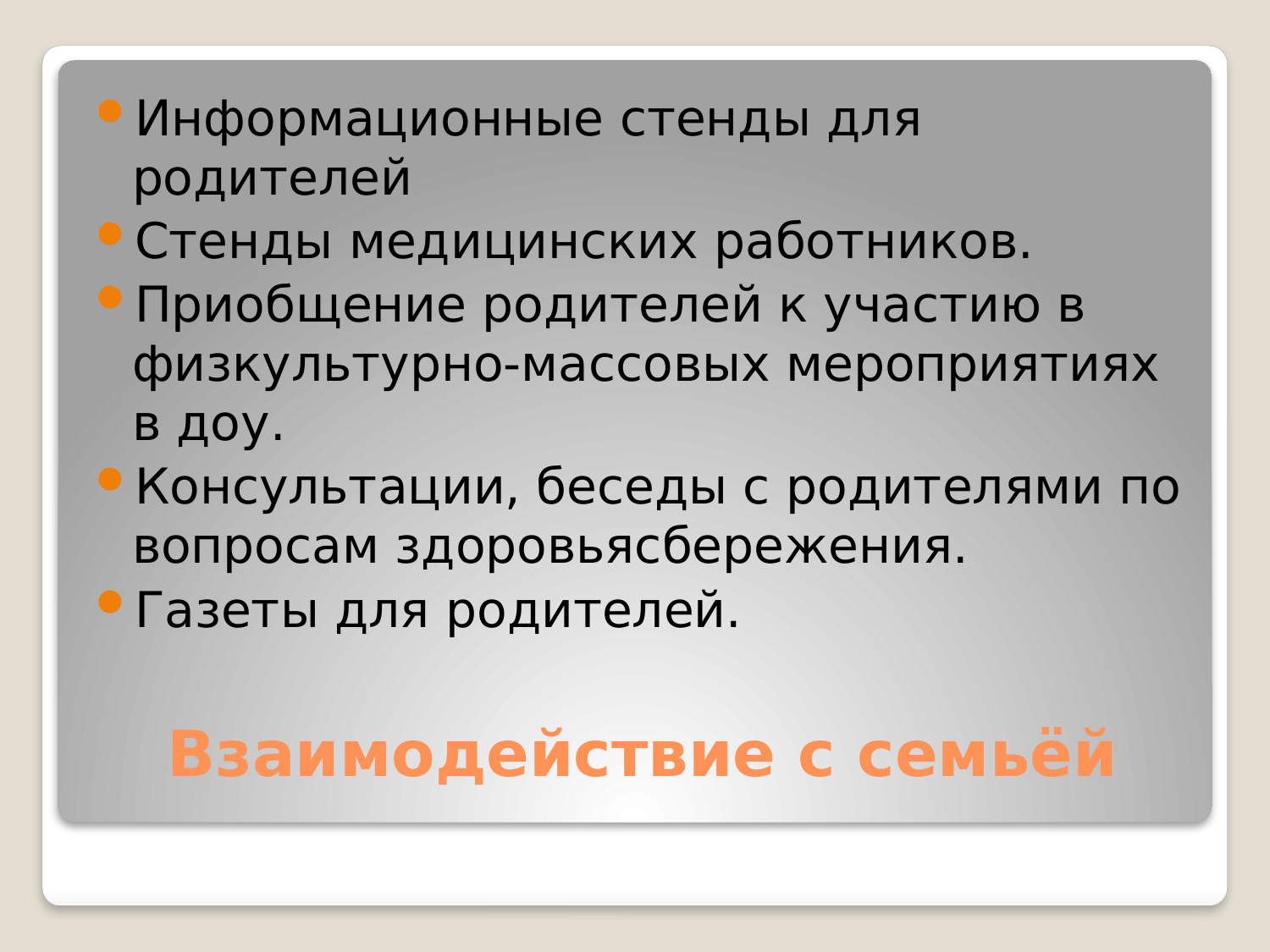

Информационные стенды для родителей
Стенды медицинских работников.
Приобщение родителей к участию в физкультурно-массовых мероприятиях в доу.
Консультации, беседы с родителями по вопросам здоровьясбережения.
Газеты для родителей.
# Взаимодействие с семьёй